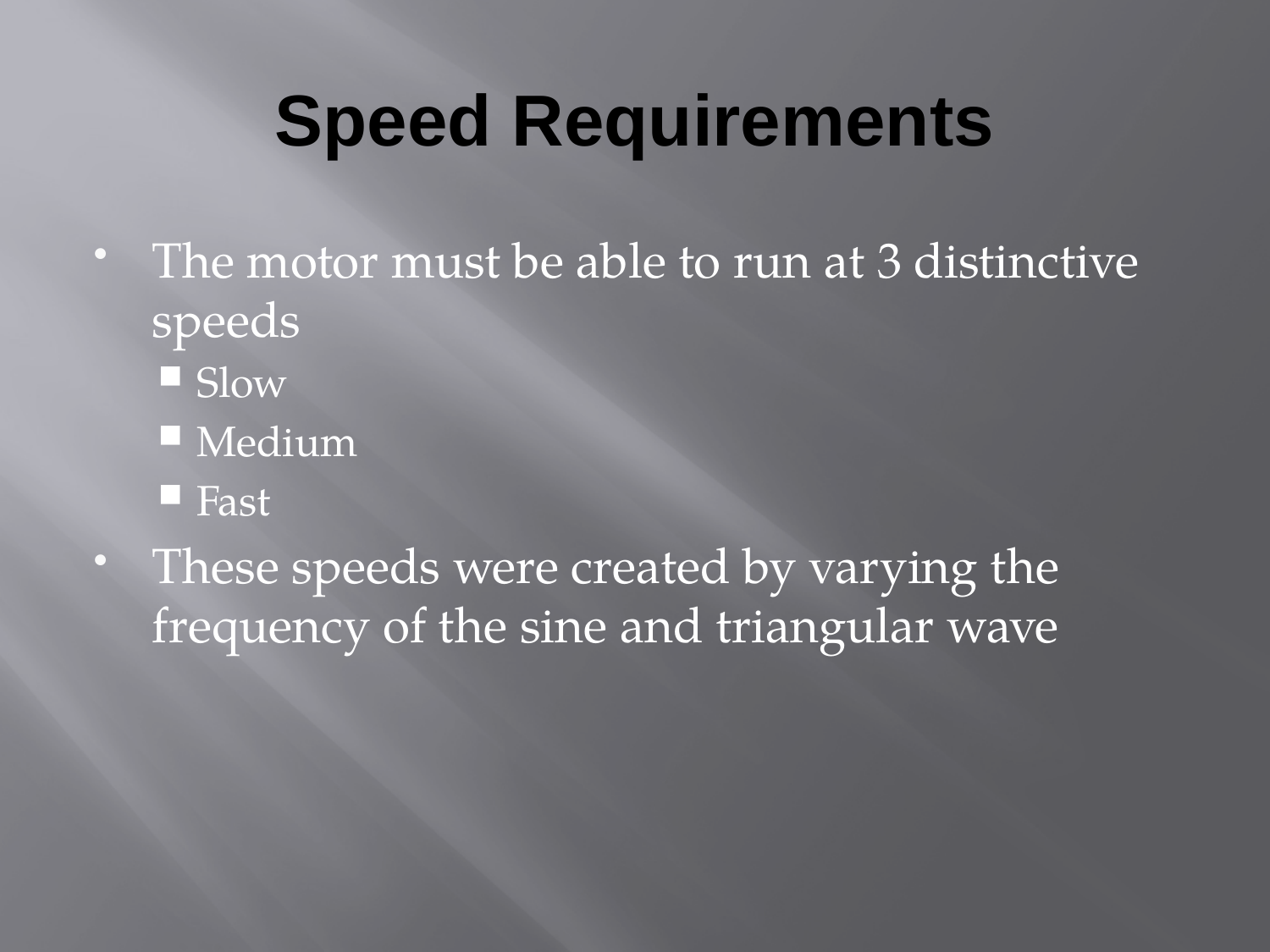

# Speed Requirements
The motor must be able to run at 3 distinctive speeds
Slow
Medium
Fast
These speeds were created by varying the frequency of the sine and triangular wave